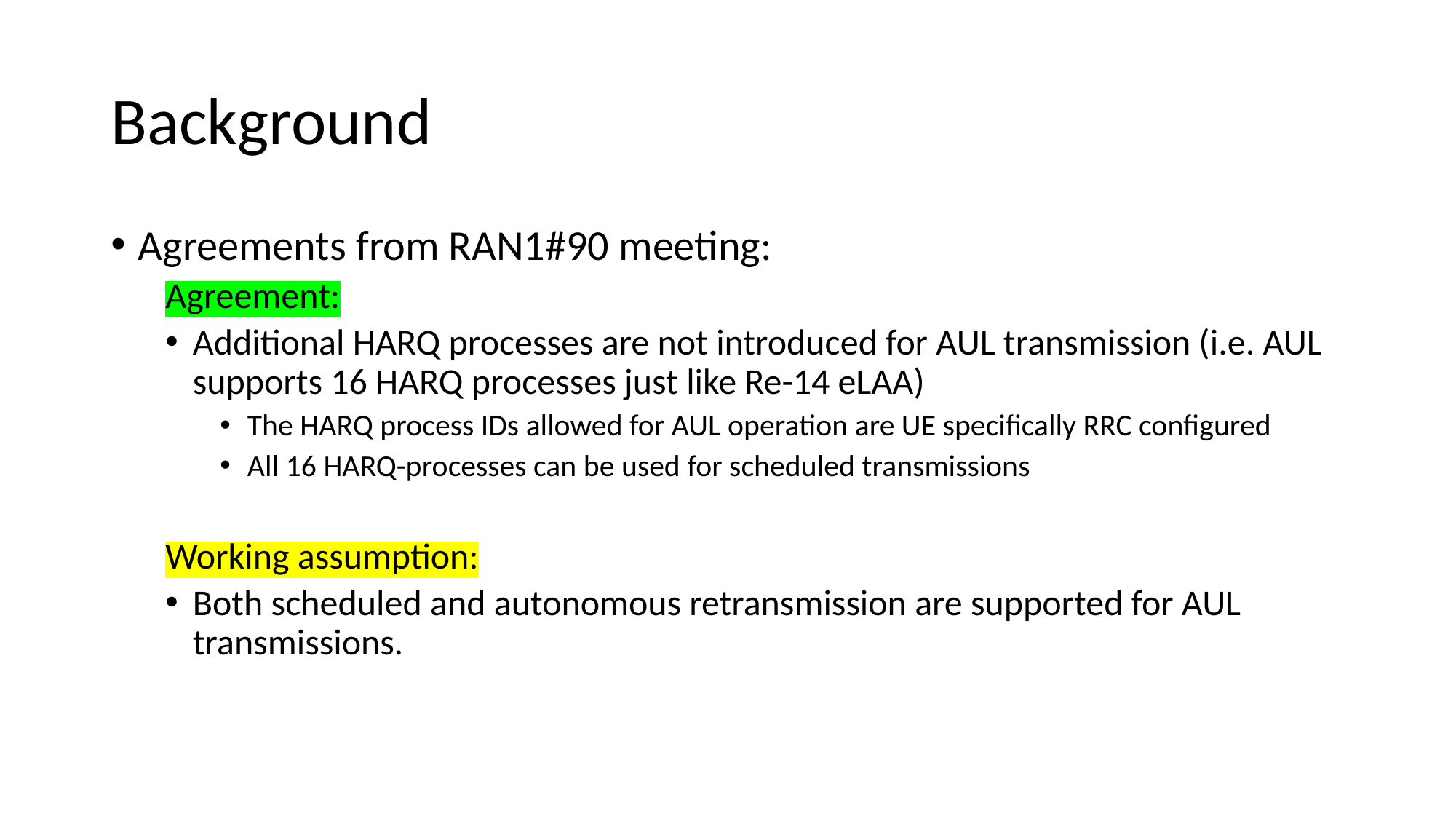

# Background
Agreements from RAN1#90 meeting:
Agreement:
Additional HARQ processes are not introduced for AUL transmission (i.e. AUL supports 16 HARQ processes just like Re-14 eLAA)
The HARQ process IDs allowed for AUL operation are UE specifically RRC configured
All 16 HARQ-processes can be used for scheduled transmissions

Working assumption:
Both scheduled and autonomous retransmission are supported for AUL transmissions.